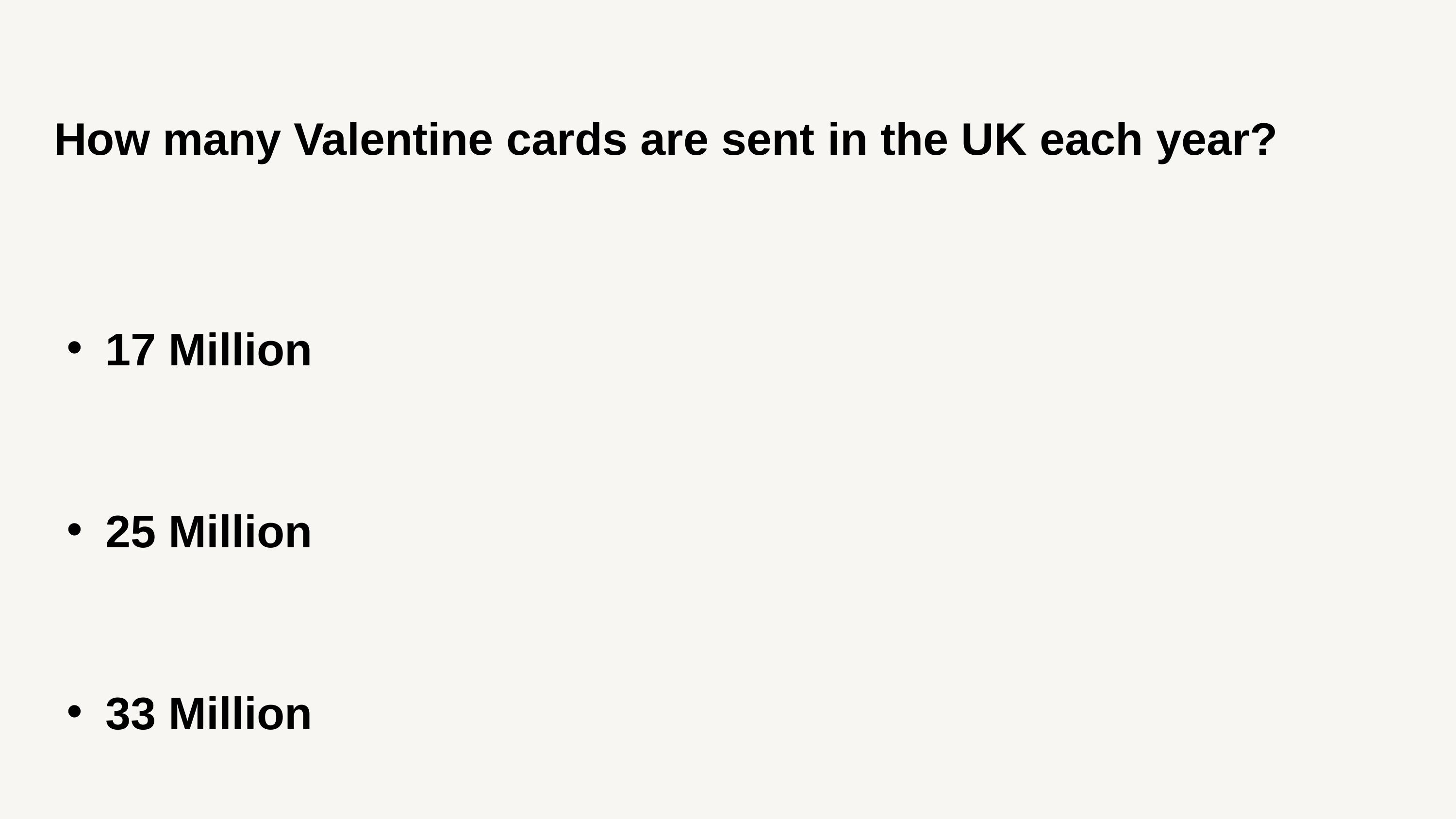

How many Valentine cards are sent in the UK each year?
17 Million

25 Million

33 Million